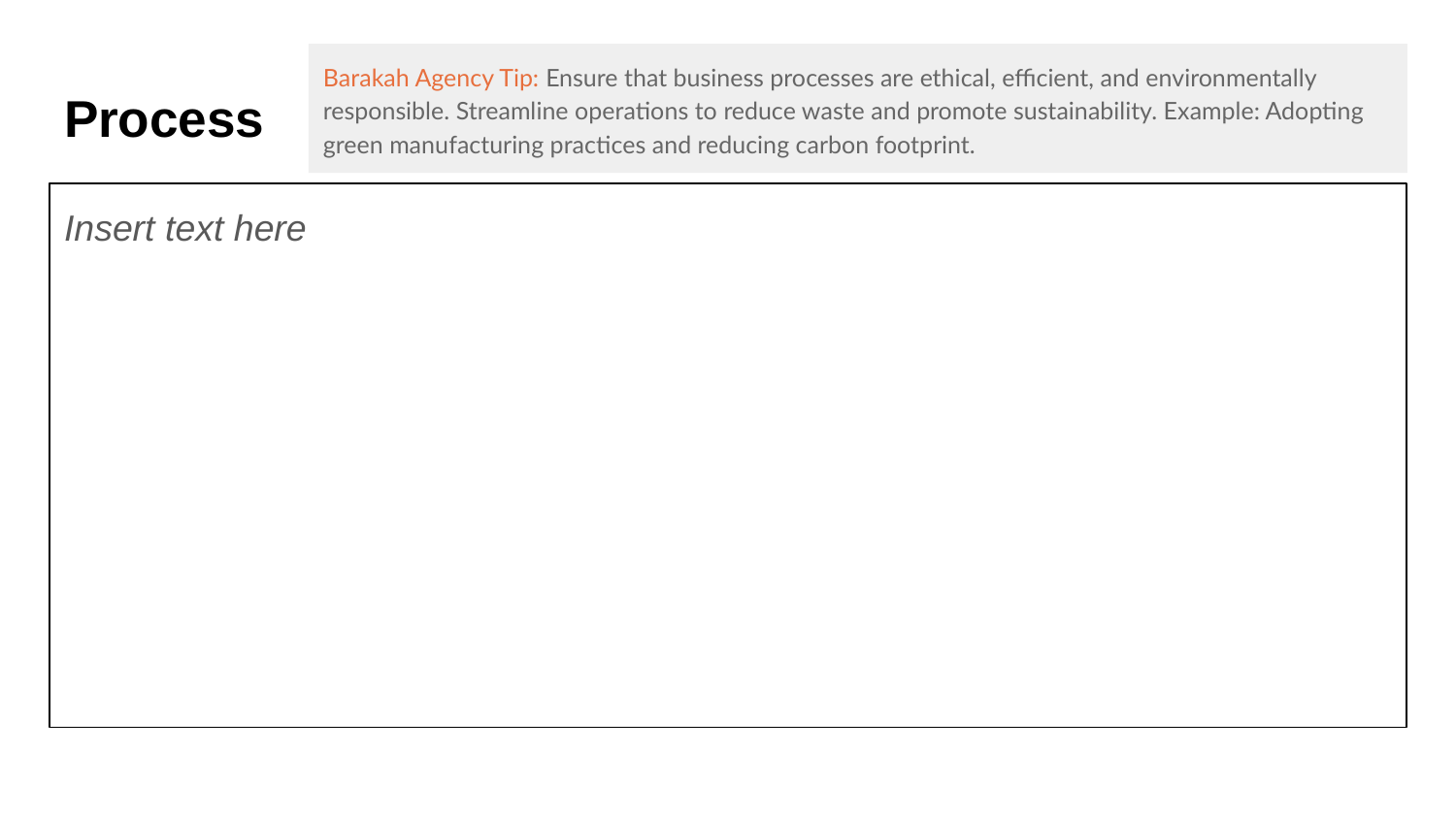

Barakah Agency Tip: Ensure that business processes are ethical, efficient, and environmentally responsible. Streamline operations to reduce waste and promote sustainability. Example: Adopting green manufacturing practices and reducing carbon footprint.
# Process
Insert text here